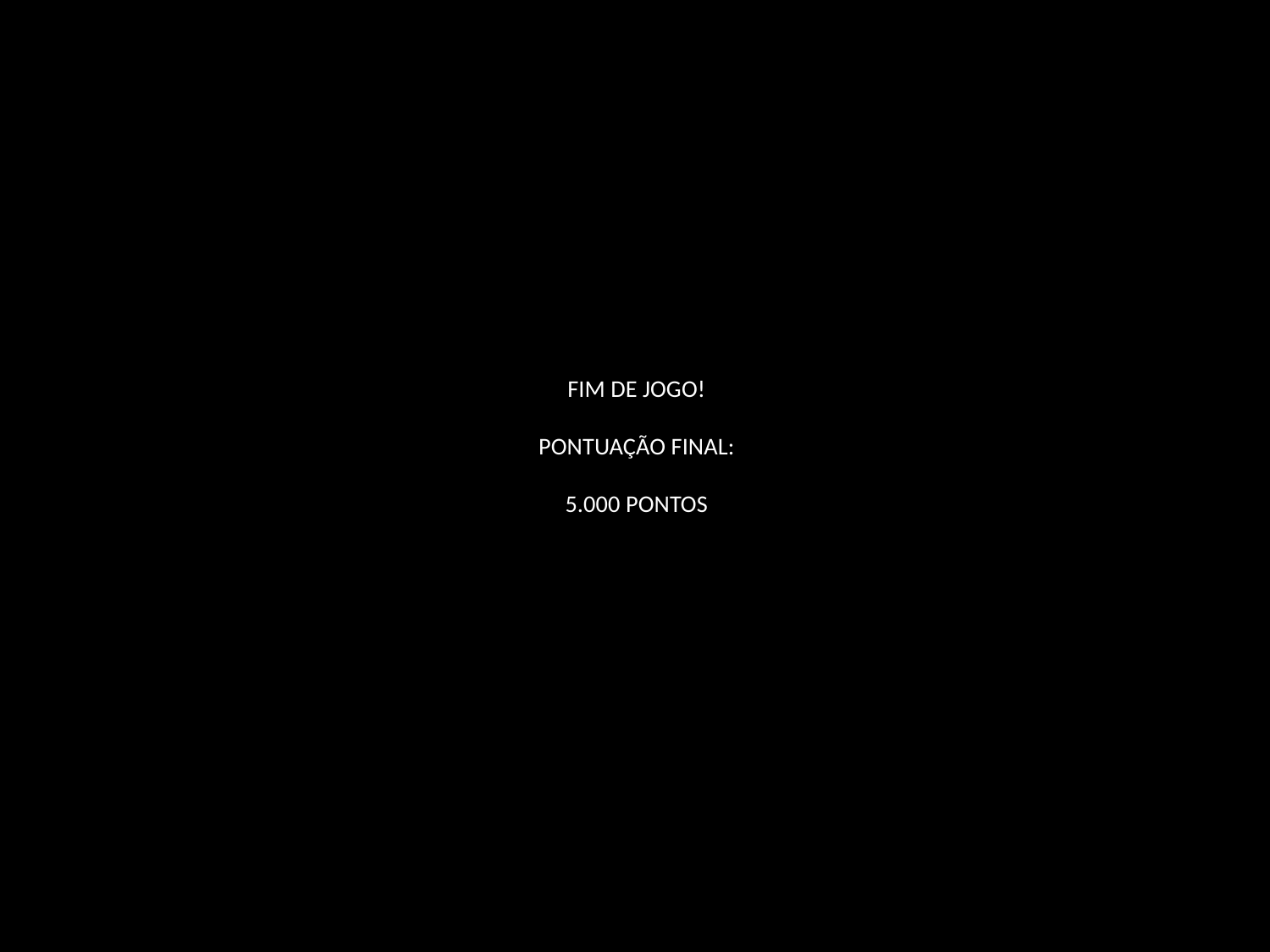

# FIM DE JOGO! PONTUAÇÃO FINAL: 5.000 PONTOS